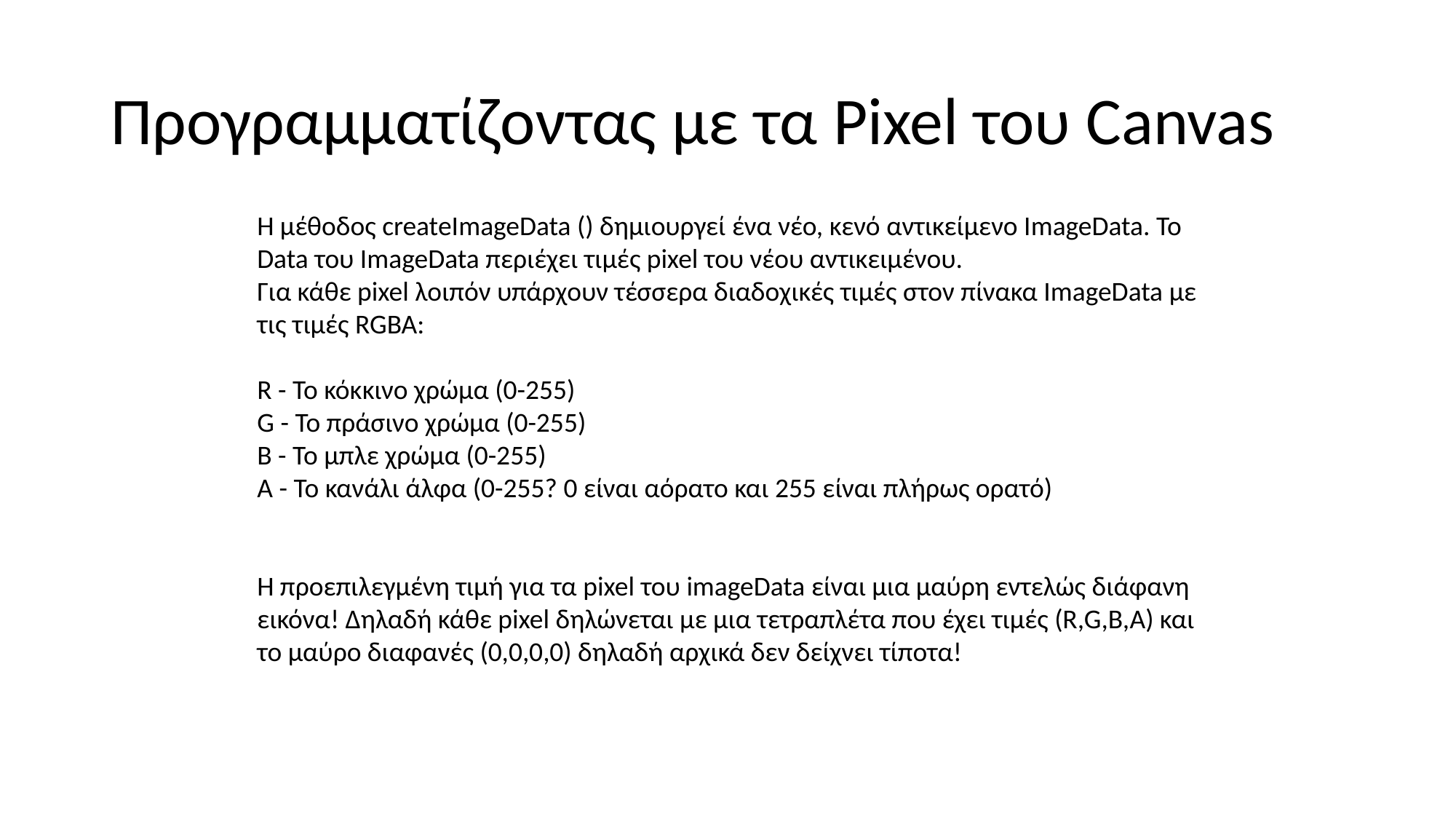

# Προγραμματίζοντας με τα Pixel του Canvas
Η μέθοδος createImageData () δημιουργεί ένα νέο, κενό αντικείμενο ImageData. Το Data του ImageData περιέχει τιμές pixel του νέου αντικειμένου.
Για κάθε pixel λοιπόν υπάρχουν τέσσερα διαδοχικές τιμές στον πίνακα ImageData με τις τιμές RGBA:

R - Το κόκκινο χρώμα (0-255)
G - Το πράσινο χρώμα (0-255)
Β - Το μπλε χρώμα (0-255)
A - Το κανάλι άλφα (0-255? 0 είναι αόρατο και 255 είναι πλήρως ορατό)

Η προεπιλεγμένη τιμή για τα pixel του imageData είναι μια μαύρη εντελώς διάφανη εικόνα! Δηλαδή κάθε pixel δηλώνεται με μια τετραπλέτα που έχει τιμές (R,G,B,A) και το μαύρο διαφανές (0,0,0,0) δηλαδή αρχικά δεν δείχνει τίποτα!